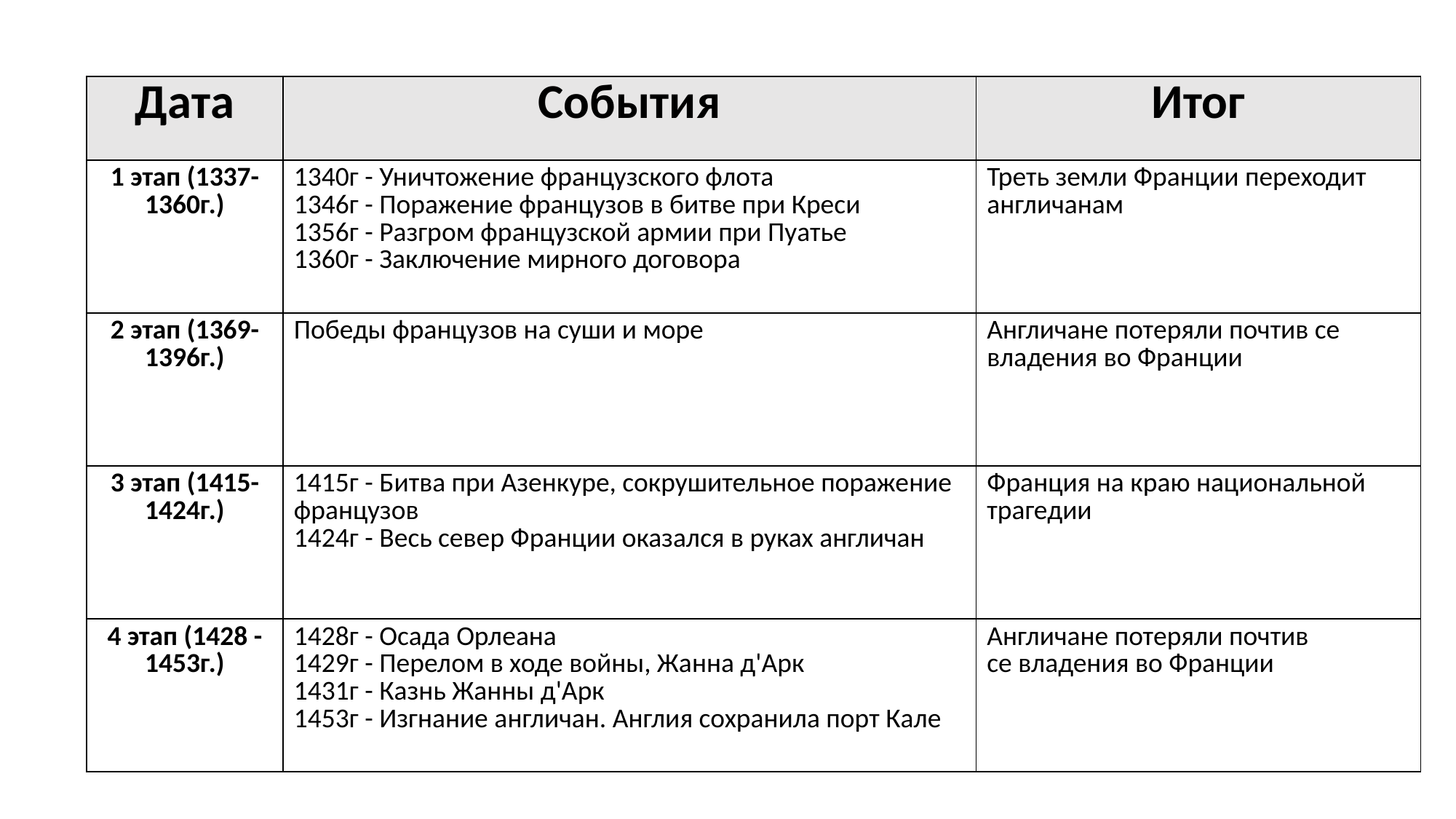

| Дата | События | Итог |
| --- | --- | --- |
| 1 этап (1337-1360г.) | 1340г - Уничтожение французского флота 1346г - Поражение французов в битве при Креси 1356г - Разгром французской армии при Пуатье 1360г - Заключение мирного договора | Треть земли Франции переходит англичанам |
| 2 этап (1369-1396г.) | Победы французов на суши и море | Англичане потеряли почтив се владения во Франции |
| 3 этап (1415-1424г.) | 1415г - Битва при Азенкуре, сокрушительное поражение французов 1424г - Весь север Франции оказался в руках англичан | Франция на краю национальной трагедии |
| 4 этап (1428 -1453г.) | 1428г - Осада Орлеана 1429г - Перелом в ходе войны, Жанна д'Арк 1431г - Казнь Жанны д'Арк 1453г - Изгнание англичан. Англия сохранила порт Кале | Англичане потеряли почтив се владения во Франции |